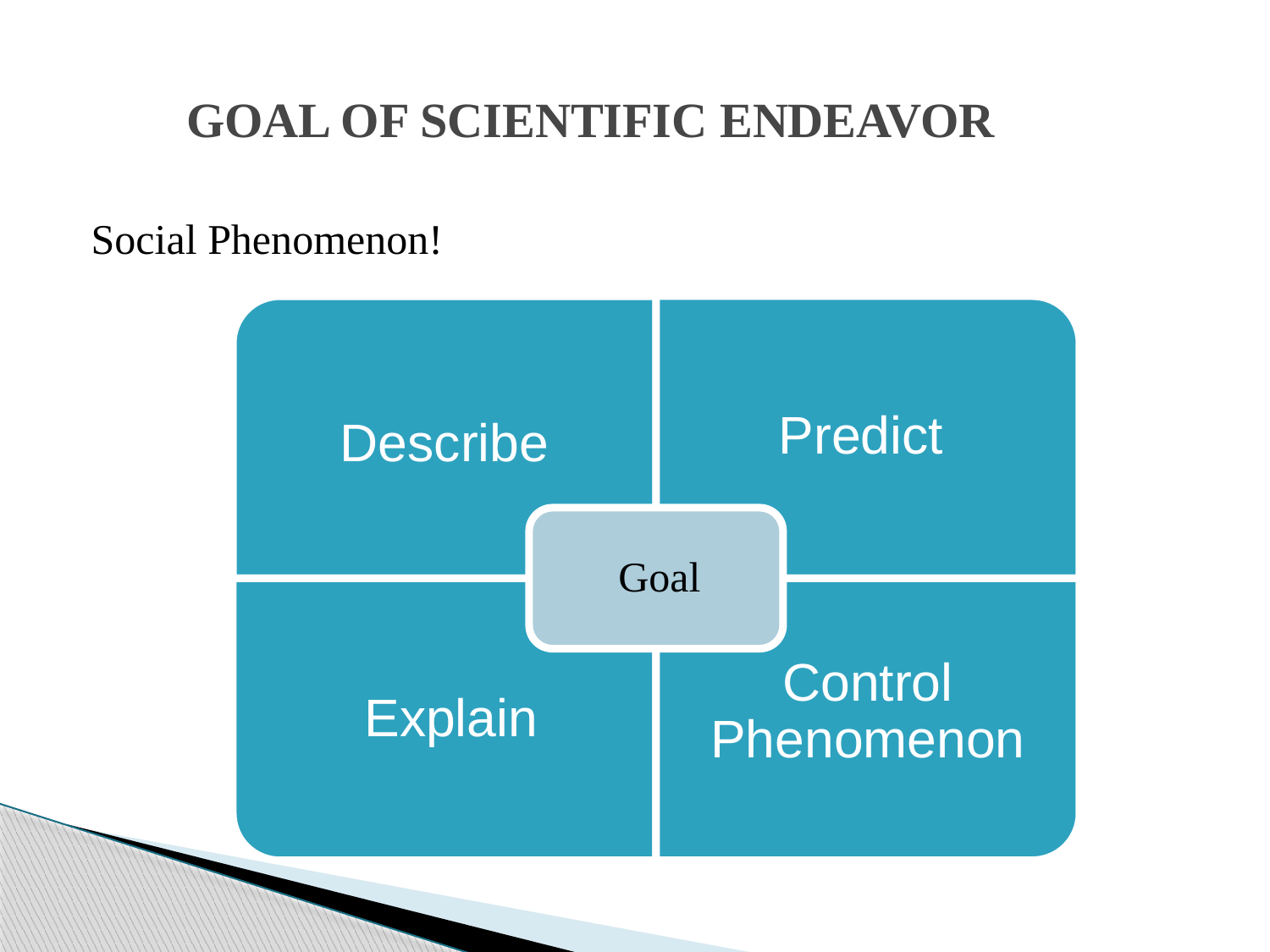

# GOAL OF SCIENTIFIC ENDEAVOR
Social Phenomenon!
Describe
Predict
Explain
Control Phenomenon
Goal